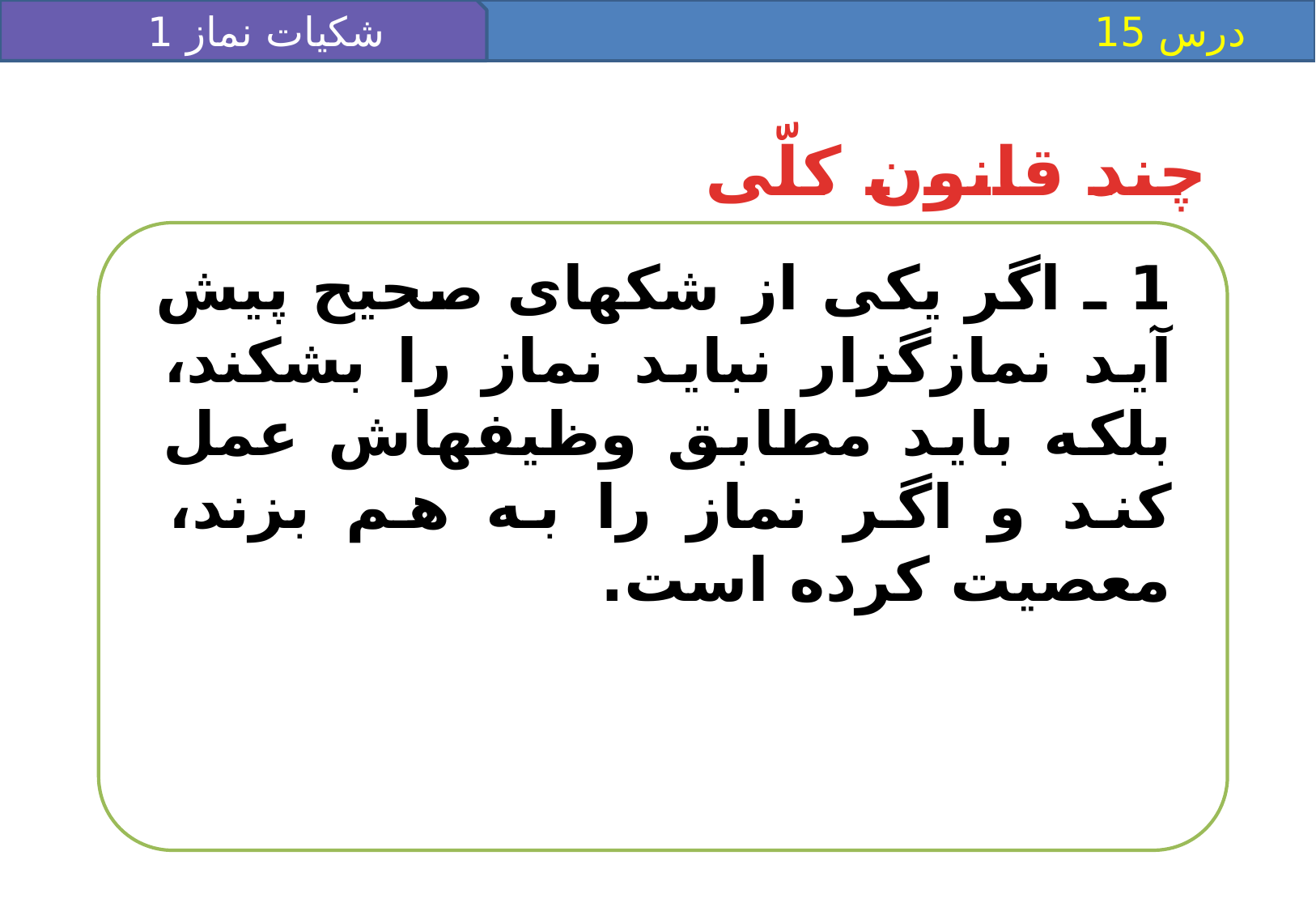

شکیات نماز 1
 درس 15
چند قانون كلّى

1 ـ اگر يكى از شك‏هاى صحيح پيش آيد نمازگزار نبايد نماز را بشكند، بلكه بايد مطابق وظيفه‏اش عمل كند و اگر نماز را به هم بزند، معصيت كرده است.